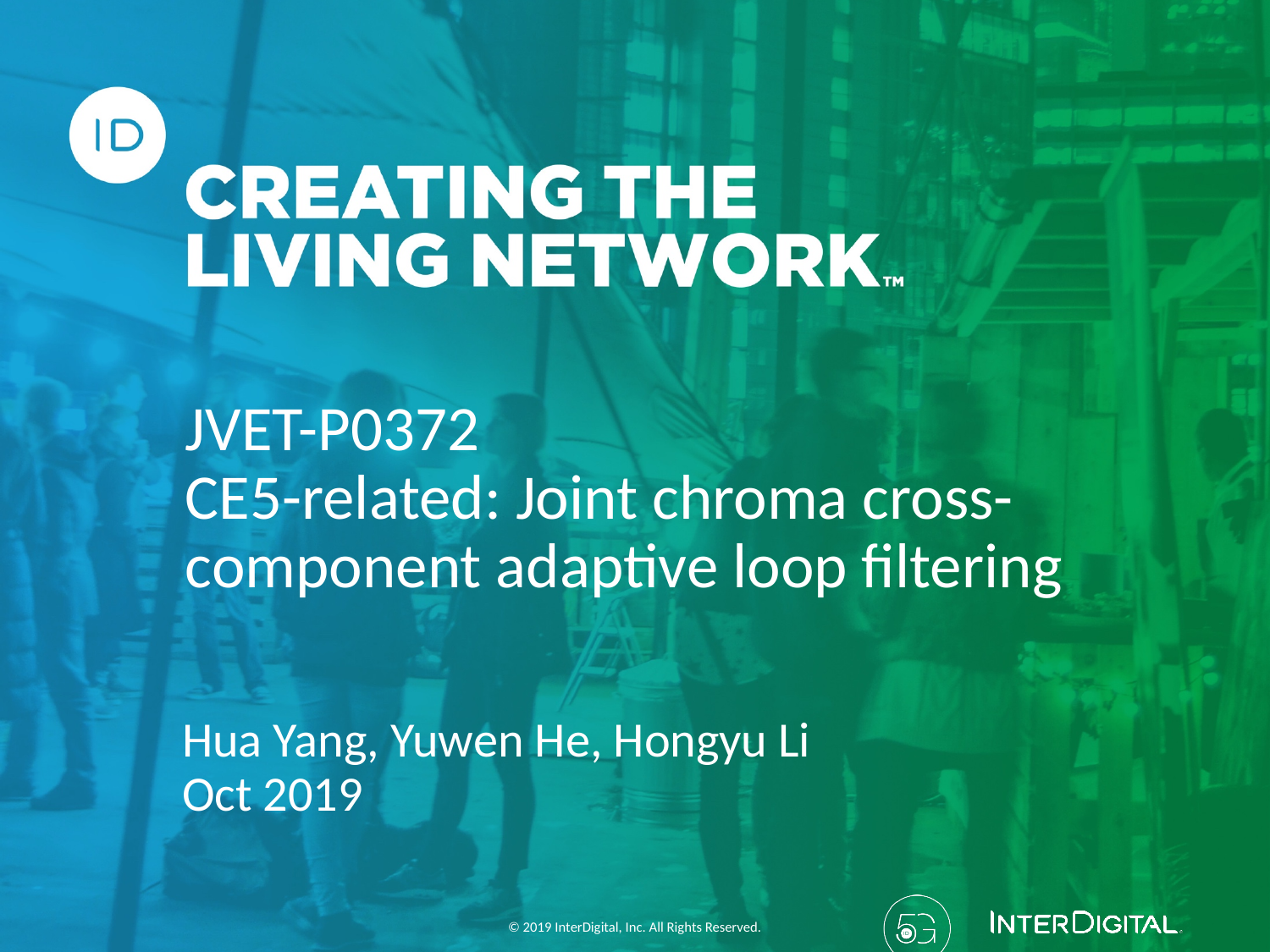

# JVET-P0372 CE5-related: Joint chroma cross-component adaptive loop filtering
Hua Yang, Yuwen He, Hongyu Li
Oct 2019
© 2019 InterDigital, Inc. All Rights Reserved.